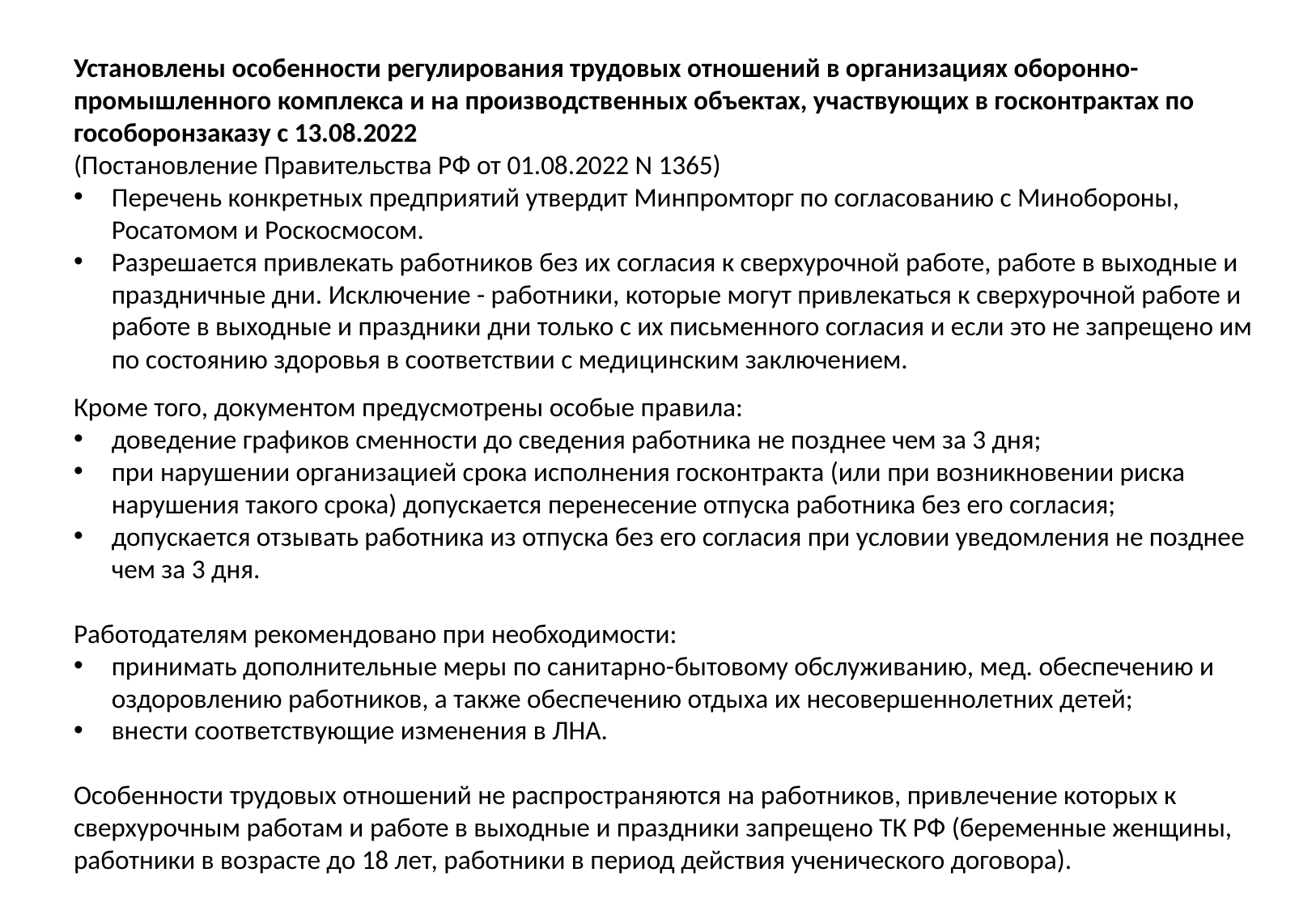

Установлены особенности регулирования трудовых отношений в организациях оборонно-промышленного комплекса и на производственных объектах, участвующих в госконтрактах по гособоронзаказу с 13.08.2022
(Постановление Правительства РФ от 01.08.2022 N 1365)
Перечень конкретных предприятий утвердит Минпромторг по согласованию с Минобороны, Росатомом и Роскосмосом.
Разрешается привлекать работников без их согласия к сверхурочной работе, работе в выходные и праздничные дни. Исключение - работники, которые могут привлекаться к сверхурочной работе и работе в выходные и праздники дни только с их письменного согласия и если это не запрещено им по состоянию здоровья в соответствии с медицинским заключением.

Кроме того, документом предусмотрены особые правила:
доведение графиков сменности до сведения работника не позднее чем за 3 дня;
при нарушении организацией срока исполнения госконтракта (или при возникновении риска нарушения такого срока) допускается перенесение отпуска работника без его согласия;
допускается отзывать работника из отпуска без его согласия при условии уведомления не позднее чем за 3 дня.

Работодателям рекомендовано при необходимости:
принимать дополнительные меры по санитарно-бытовому обслуживанию, мед. обеспечению и оздоровлению работников, а также обеспечению отдыха их несовершеннолетних детей;
внести соответствующие изменения в ЛНА.

Особенности трудовых отношений не распространяются на работников, привлечение которых к сверхурочным работам и работе в выходные и праздники запрещено ТК РФ (беременные женщины, работники в возрасте до 18 лет, работники в период действия ученического договора).